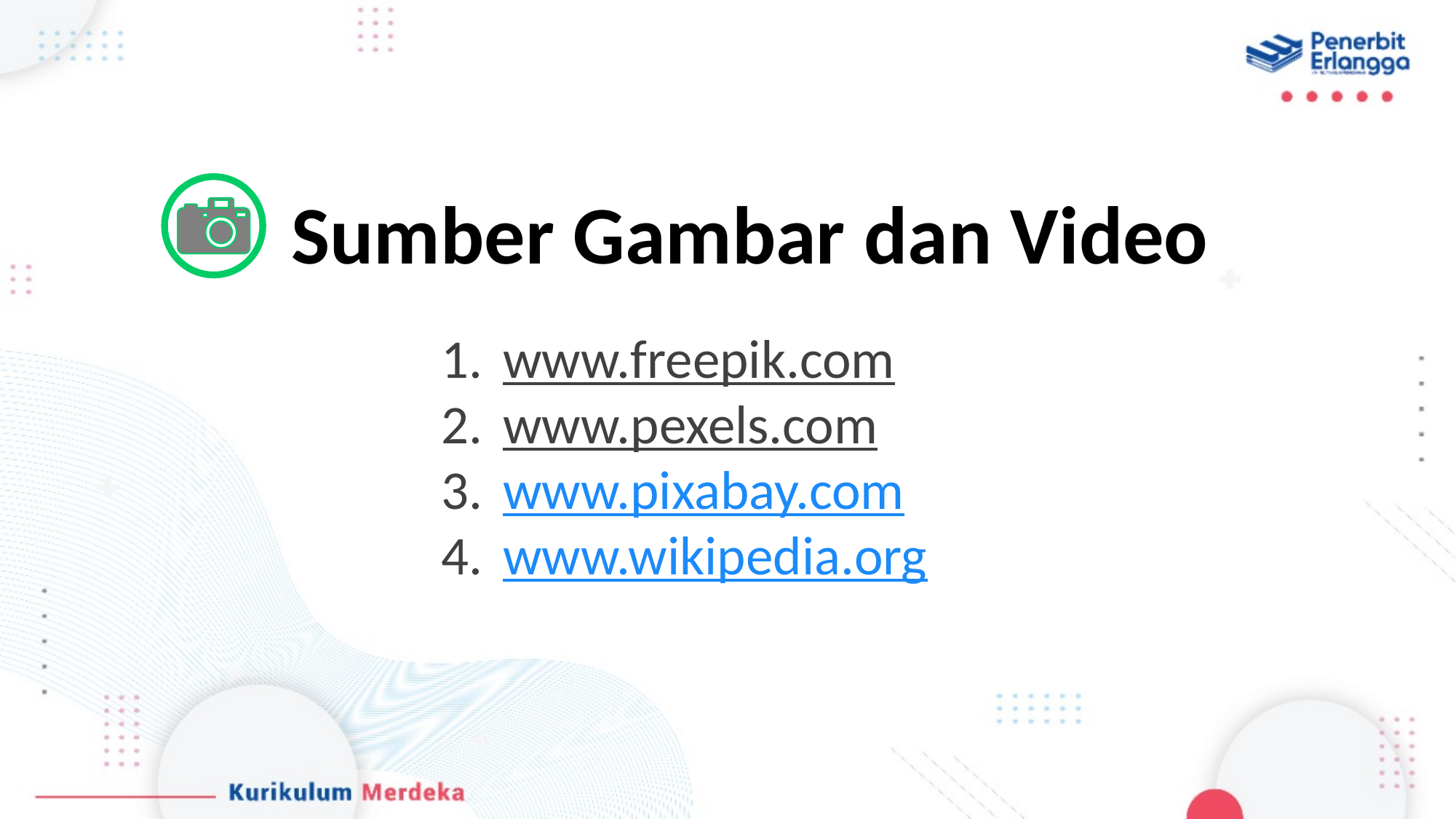

Sumber Gambar dan Video
www.freepik.com
www.pexels.com
www.pixabay.com
www.wikipedia.org